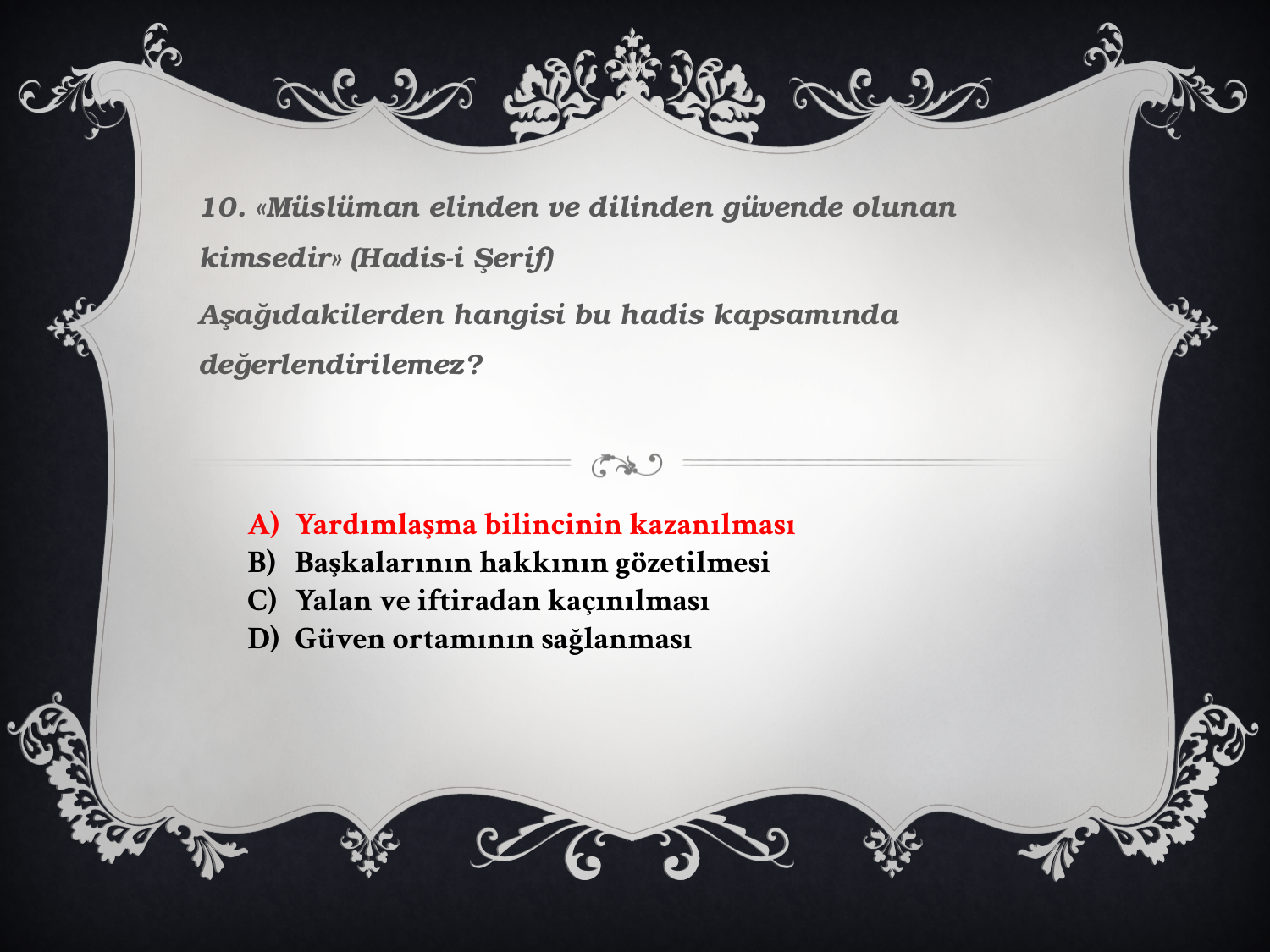

10. «Müslüman elinden ve dilinden güvende olunan kimsedir» (Hadis-i Şerif)
Aşağıdakilerden hangisi bu hadis kapsamında değerlendirilemez?
Yardımlaşma bilincinin kazanılması
Başkalarının hakkının gözetilmesi
Yalan ve iftiradan kaçınılması
Güven ortamının sağlanması